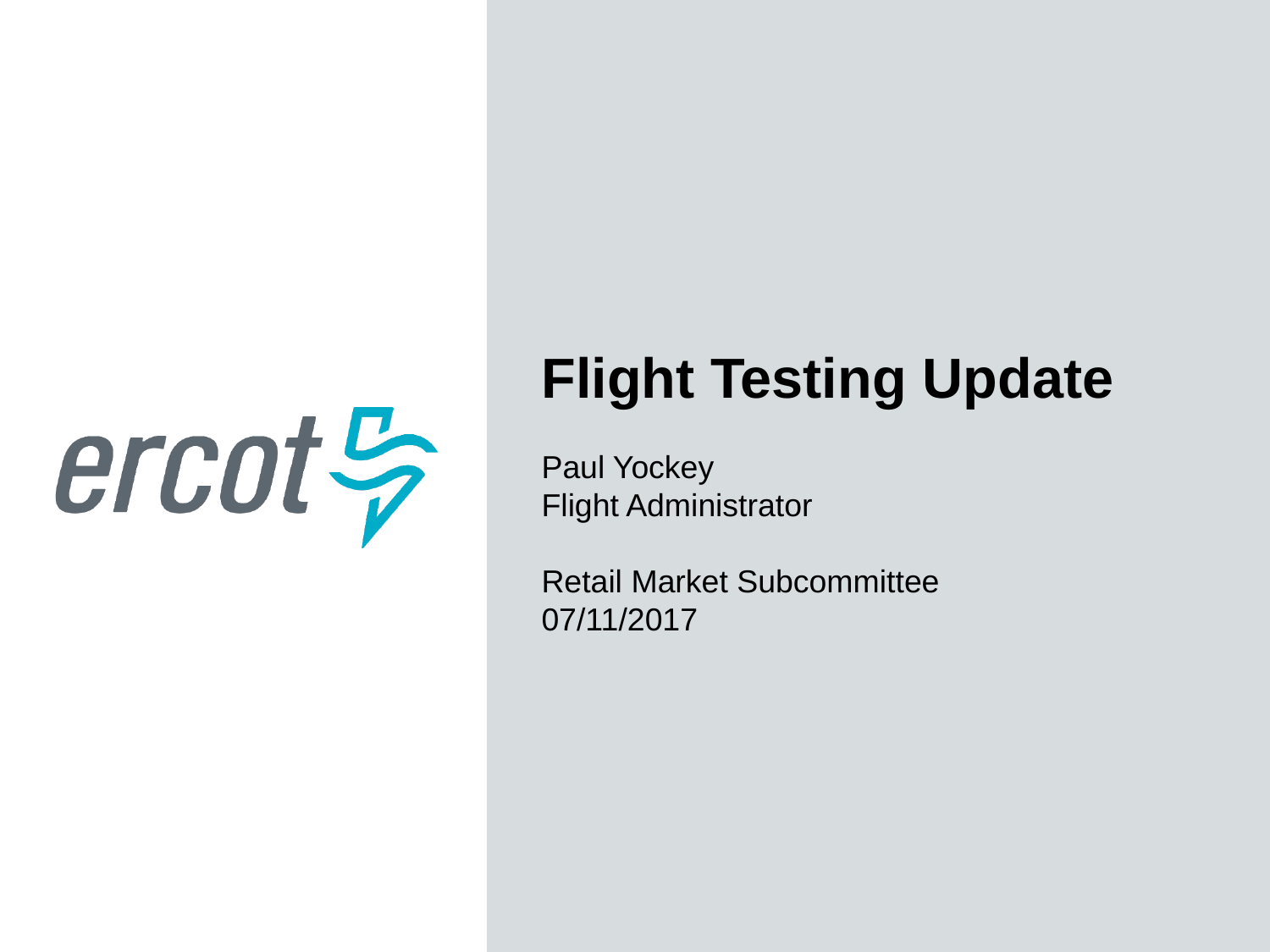

Flight Testing Update

Paul Yockey
Flight Administrator

Retail Market Subcommittee
07/11/2017